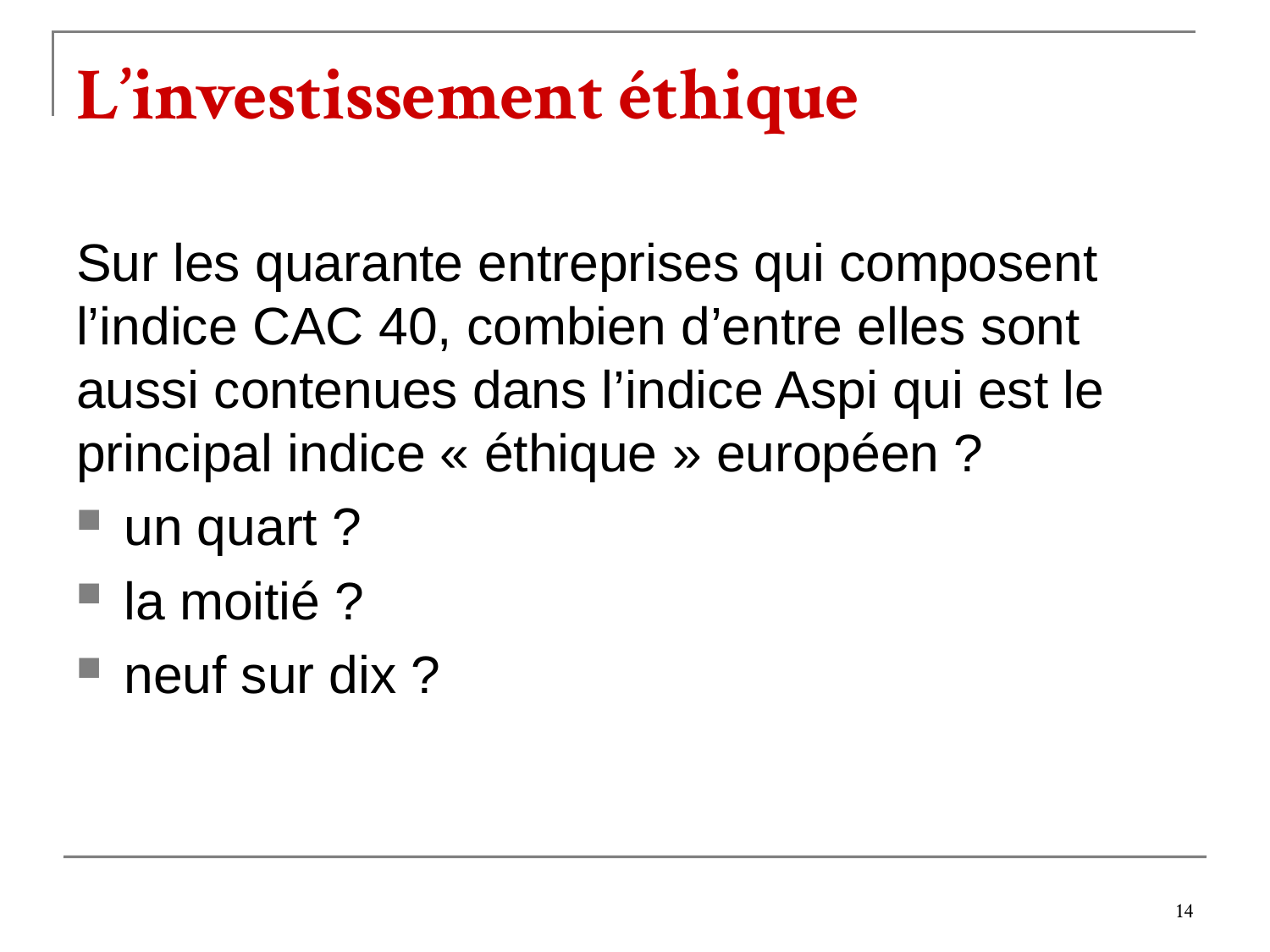

# L’investissement éthique
Sur les quarante entreprises qui composent l’indice CAC 40, combien d’entre elles sont aussi contenues dans l’indice Aspi qui est le principal indice « éthique » européen ?
un quart ?
la moitié ?
neuf sur dix ?

14